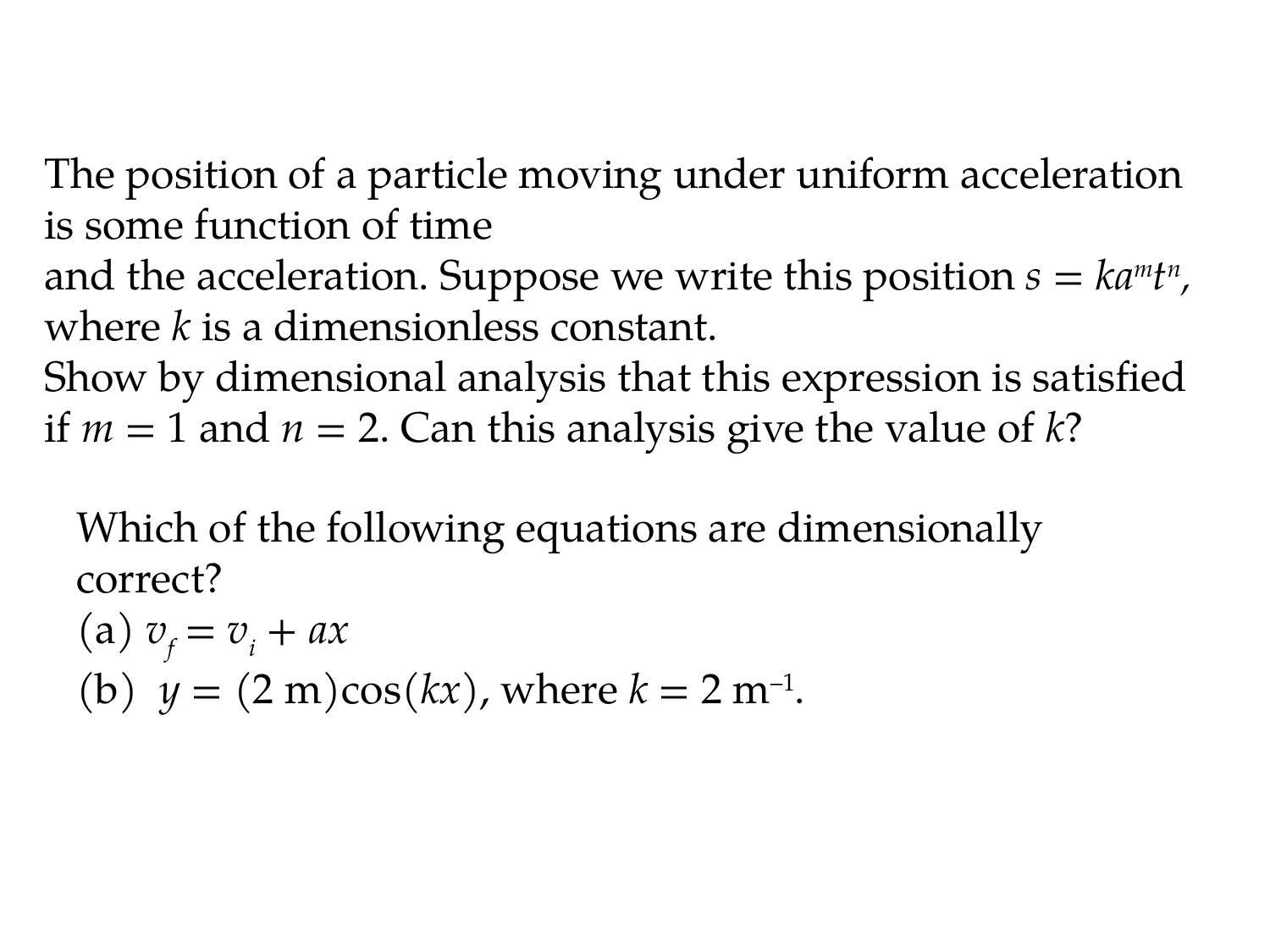

The position of a particle moving under uniform acceleration is some function of time
and the acceleration. Suppose we write this position s = kamtn, where k is a dimensionless constant.
Show by dimensional analysis that this expression is satisfied if m = 1 and n = 2. Can this analysis give the value of k?

Which of the following equations are dimensionally correct?
(a) vf = vi + ax
(b)  y = (2 m)cos(kx), where k = 2 m–1.